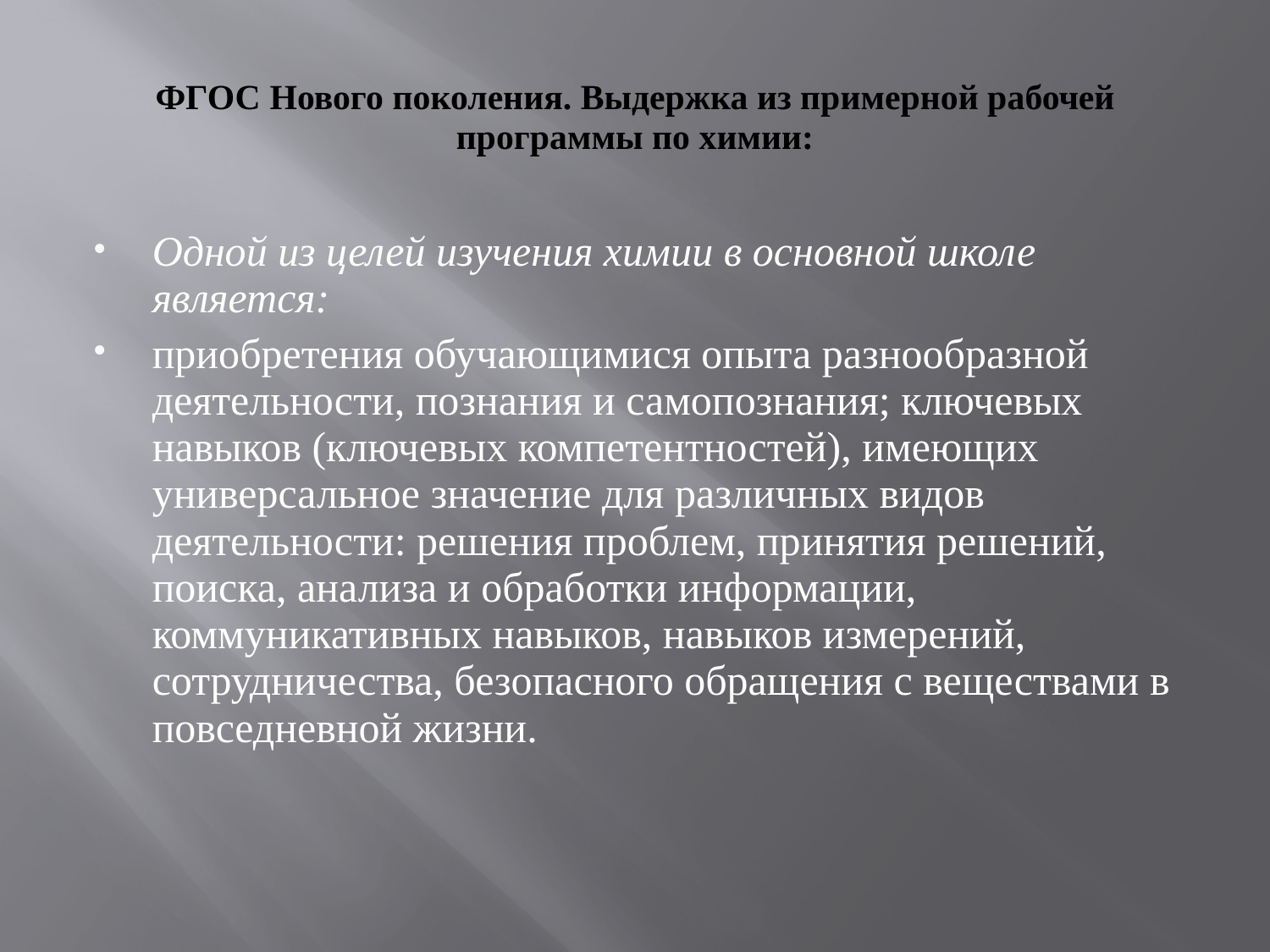

# ФГОС Нового поколения. Выдержка из примерной рабочей программы по химии:
Одной из целей изучения химии в основной школе является:
приобретения обучающимися опыта разнообразной деятельности, познания и самопознания; ключевых навыков (ключевых компетентностей), имеющих универсальное значение для различных видов деятельности: решения проблем, принятия решений, поиска, анализа и обработки информации, коммуникативных навыков, навыков измерений, сотрудничества, безопасного обращения с веществами в повседневной жизни.